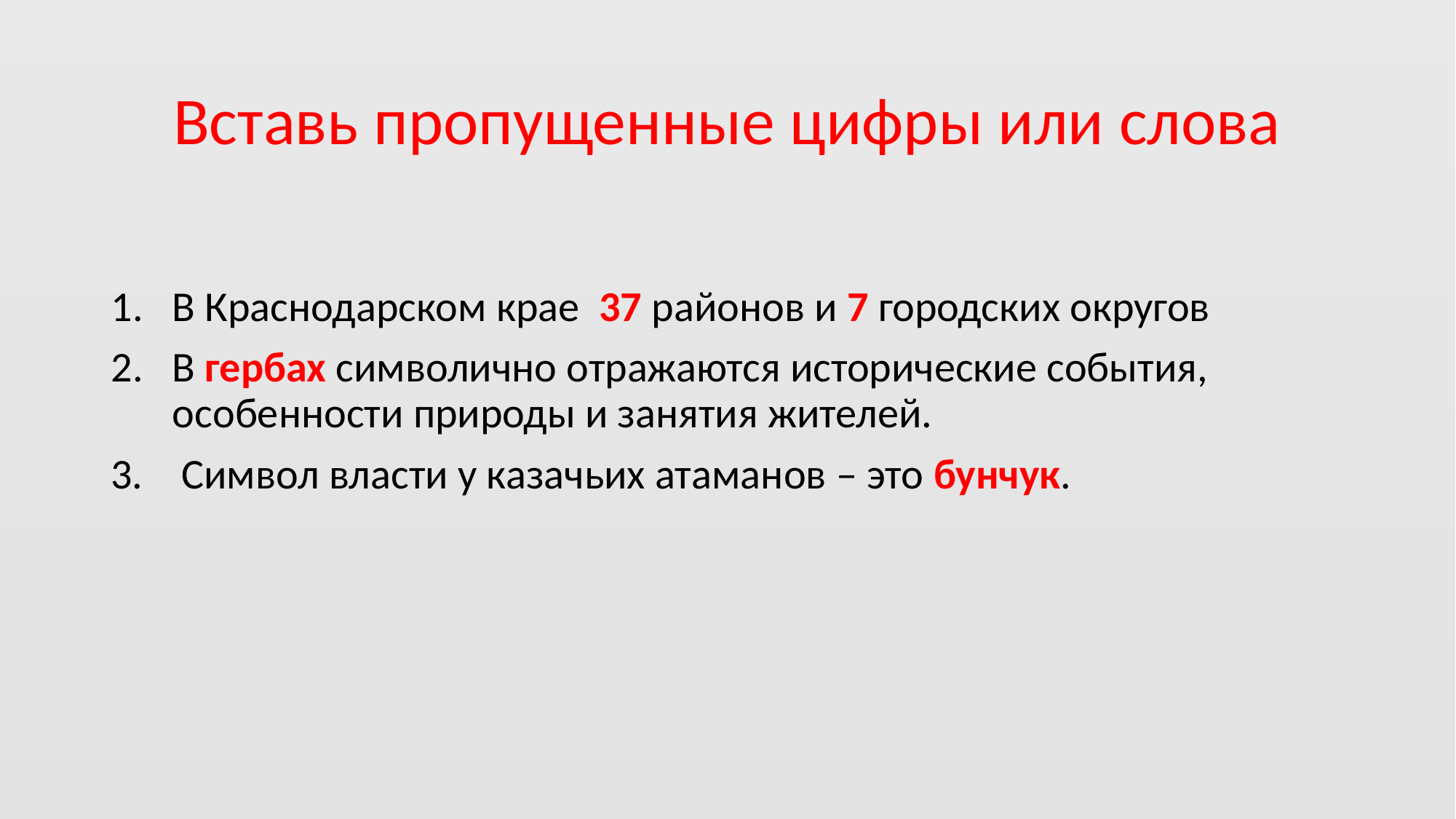

# Вставь пропущенные цифры или слова

В Краснодарском крае  37 районов и 7 городских округов
В гербах символично отражаются исторические события, особенности природы и занятия жителей.
3.    Символ власти у казачьих атаманов – это бунчук.